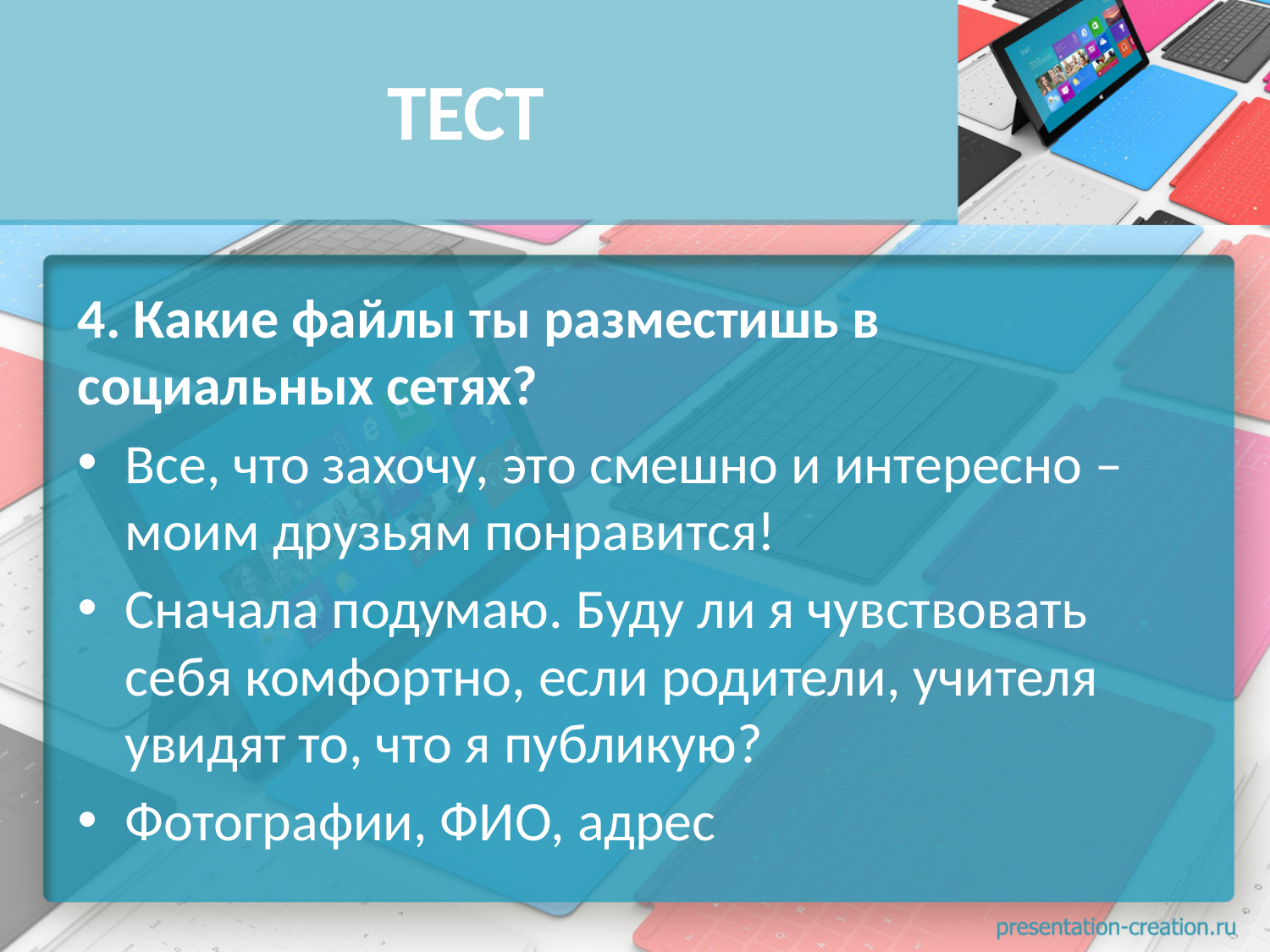

# ТЕСТ
4. Какие файлы ты разместишь в социальных сетях?
Все, что захочу, это смешно и интересно – моим друзьям понравится!
Сначала подумаю. Буду ли я чувствовать себя комфортно, если родители, учителя увидят то, что я публикую?
Фотографии, ФИО, адрес